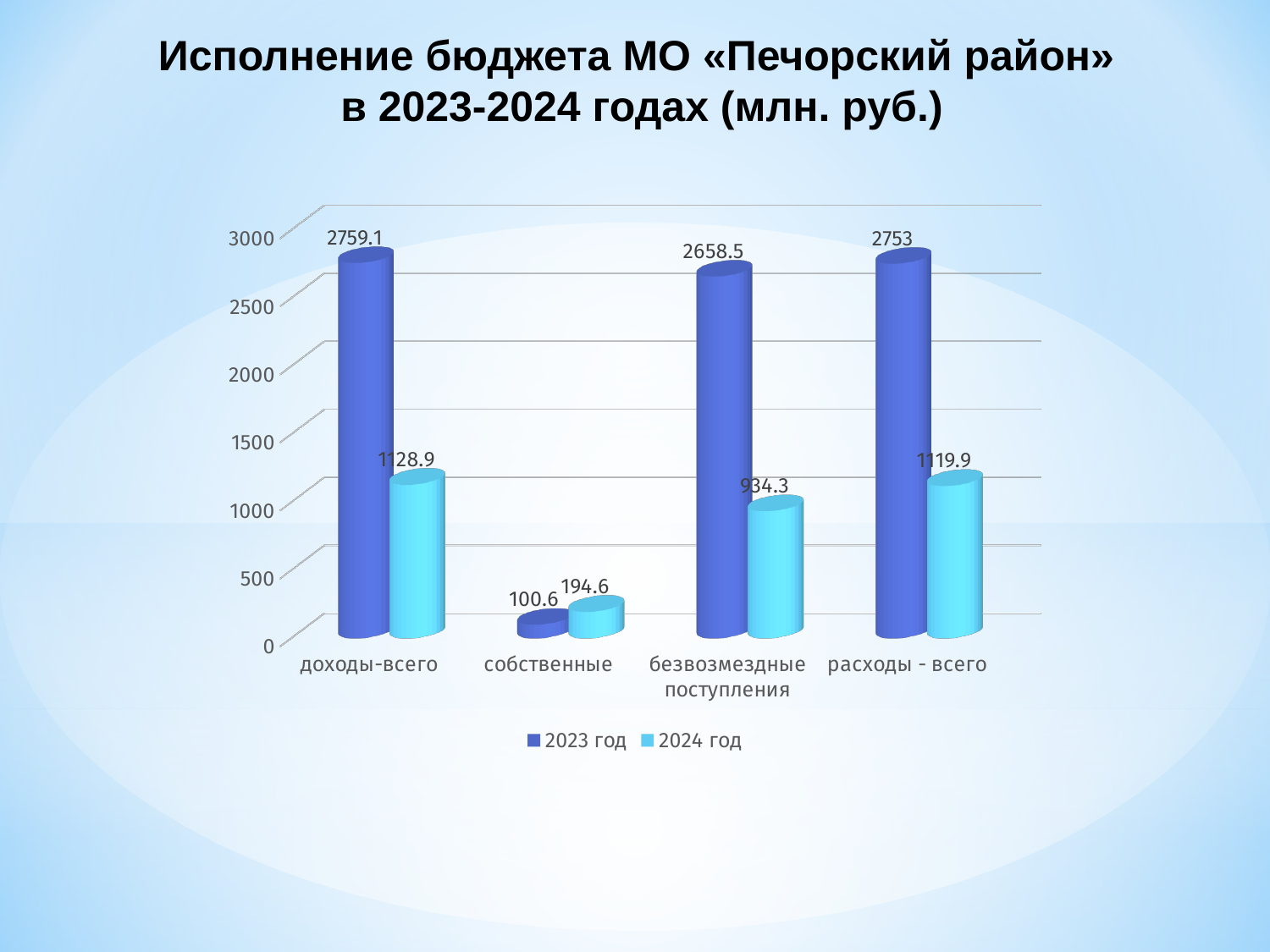

Исполнение бюджета МО «Печорский район»
 в 2023-2024 годах (млн. руб.)

[unsupported chart]